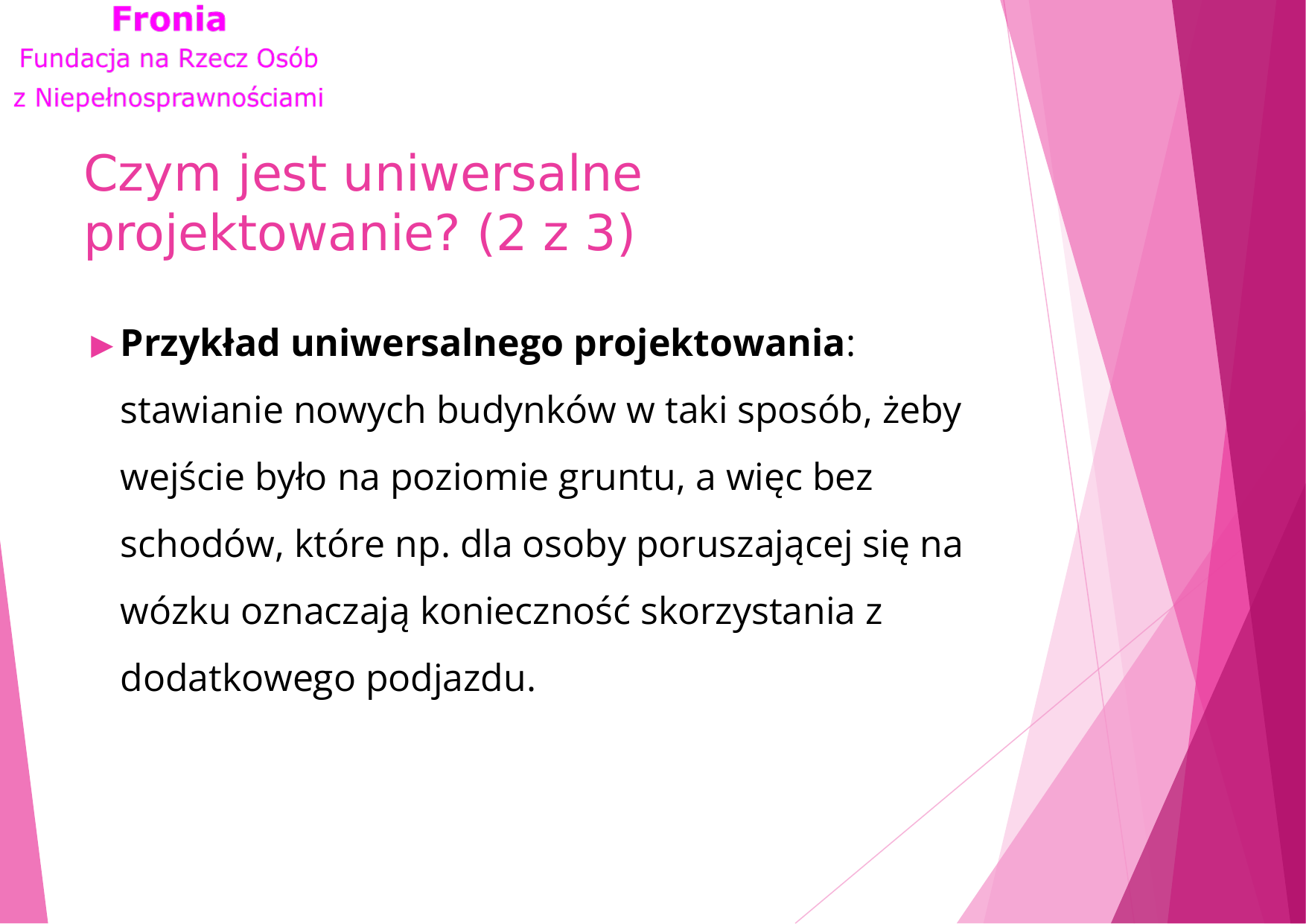

# Czym jest uniwersalne projektowanie? (2 z 3)
Przykład uniwersalnego projektowania: stawianie nowych budynków w taki sposób, żeby wejście było na poziomie gruntu, a więc bez schodów, które np. dla osoby poruszającej się na wózku oznaczają konieczność skorzystania z dodatkowego podjazdu.